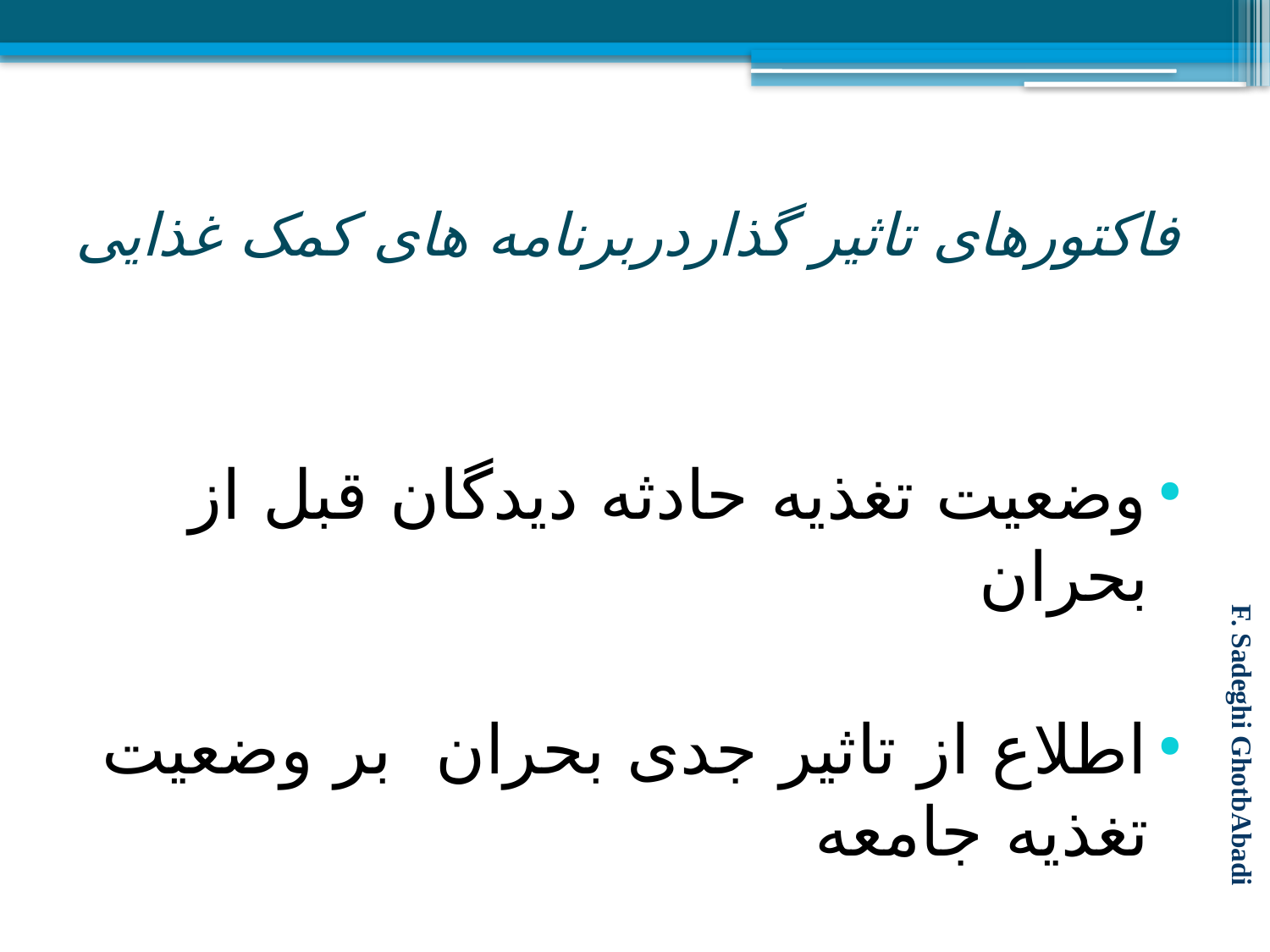

# فاکتورهای تاثیر گذاردربرنامه های کمک غذایی
وضعیت تغذیه حادثه دیدگان قبل از بحران

اطلاع از تاثیر جدی بحران  بر وضعیت تغذیه جامعه